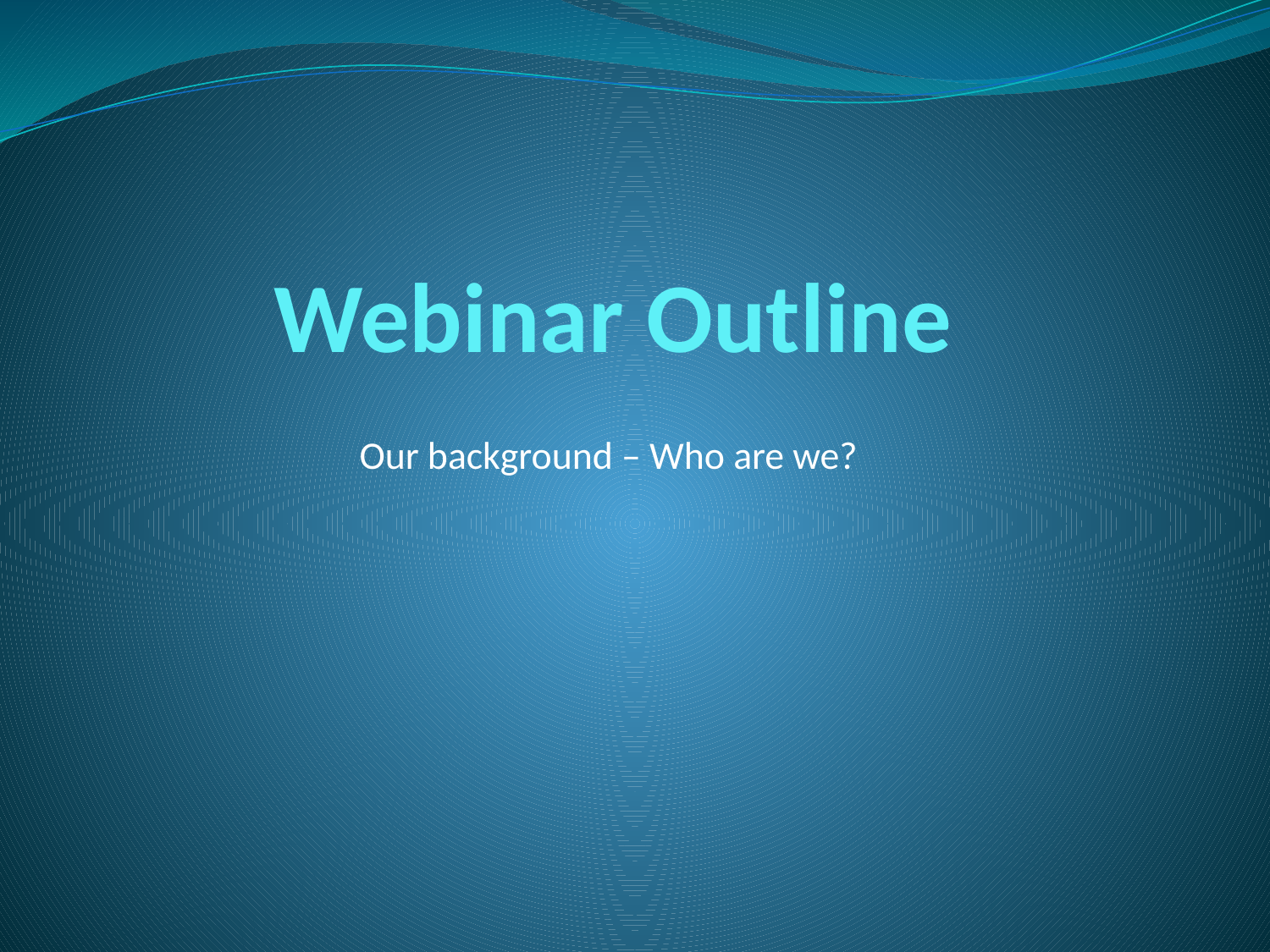

# Webinar Outline

Our background – Who are we?